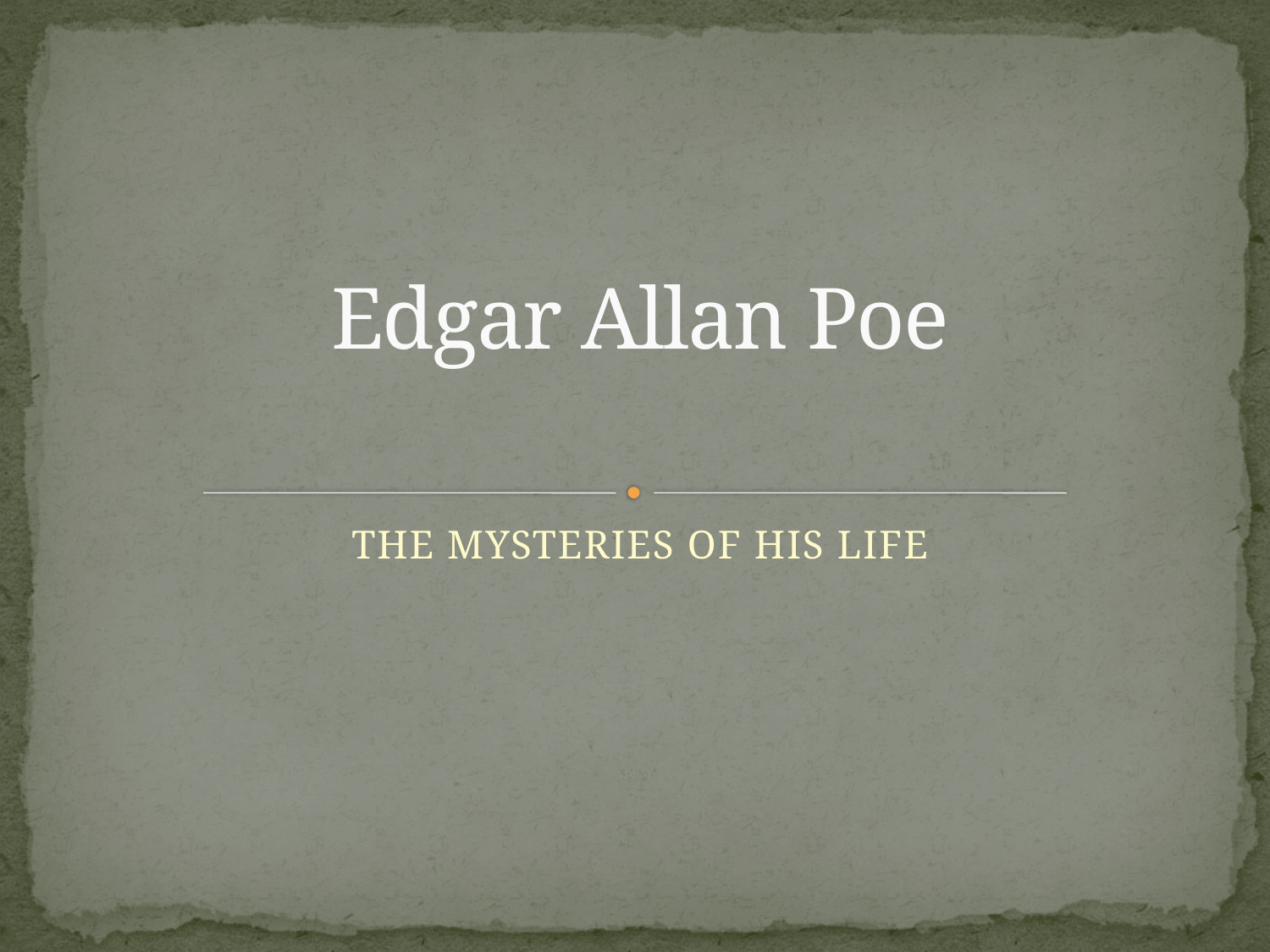

# Edgar Allan Poe
THE MYSTERIES OF HIS LIFE